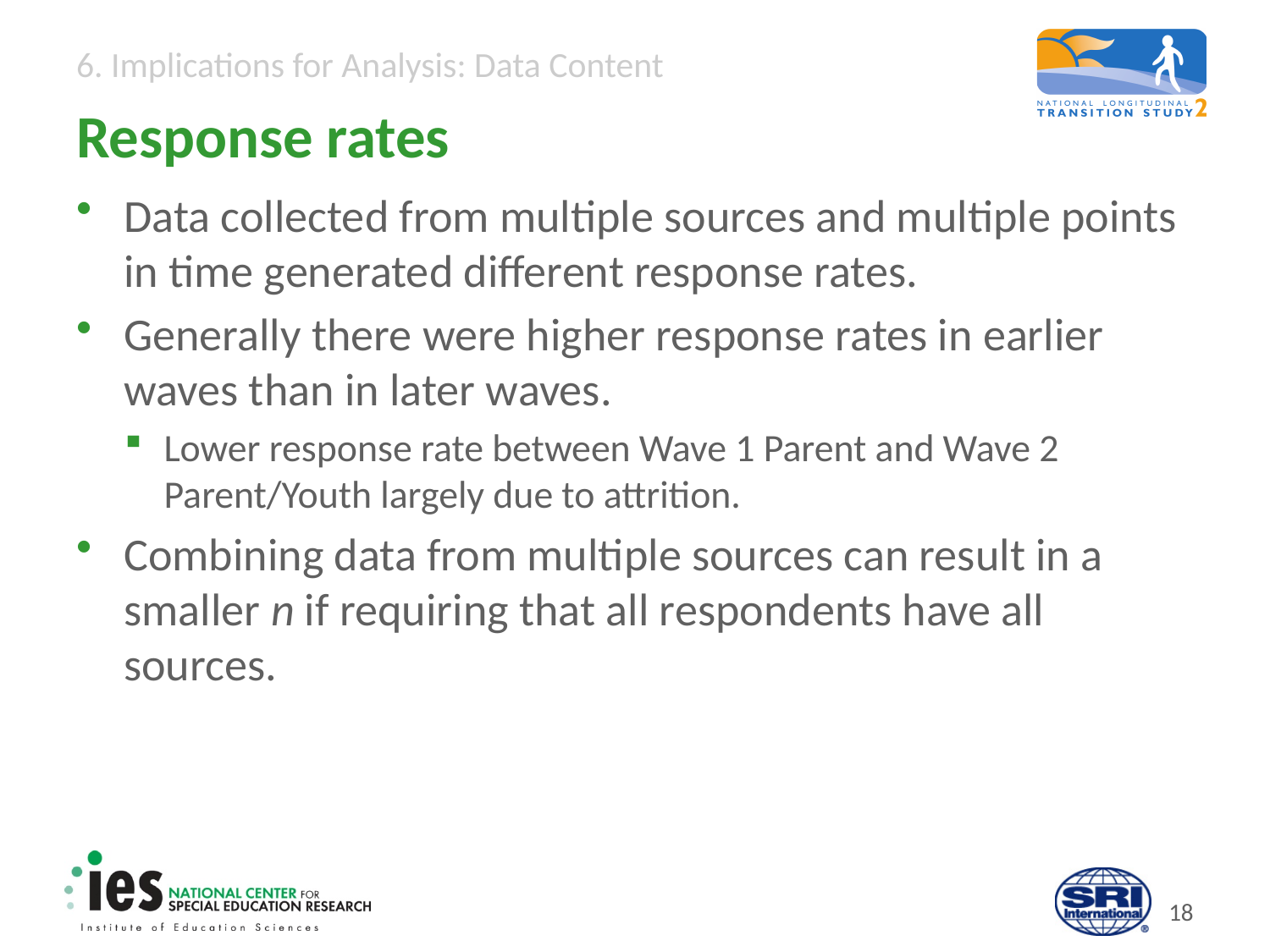

# Response rates
Data collected from multiple sources and multiple points in time generated different response rates.
Generally there were higher response rates in earlier waves than in later waves.
Lower response rate between Wave 1 Parent and Wave 2 Parent/Youth largely due to attrition.
Combining data from multiple sources can result in a smaller n if requiring that all respondents have all sources.
18